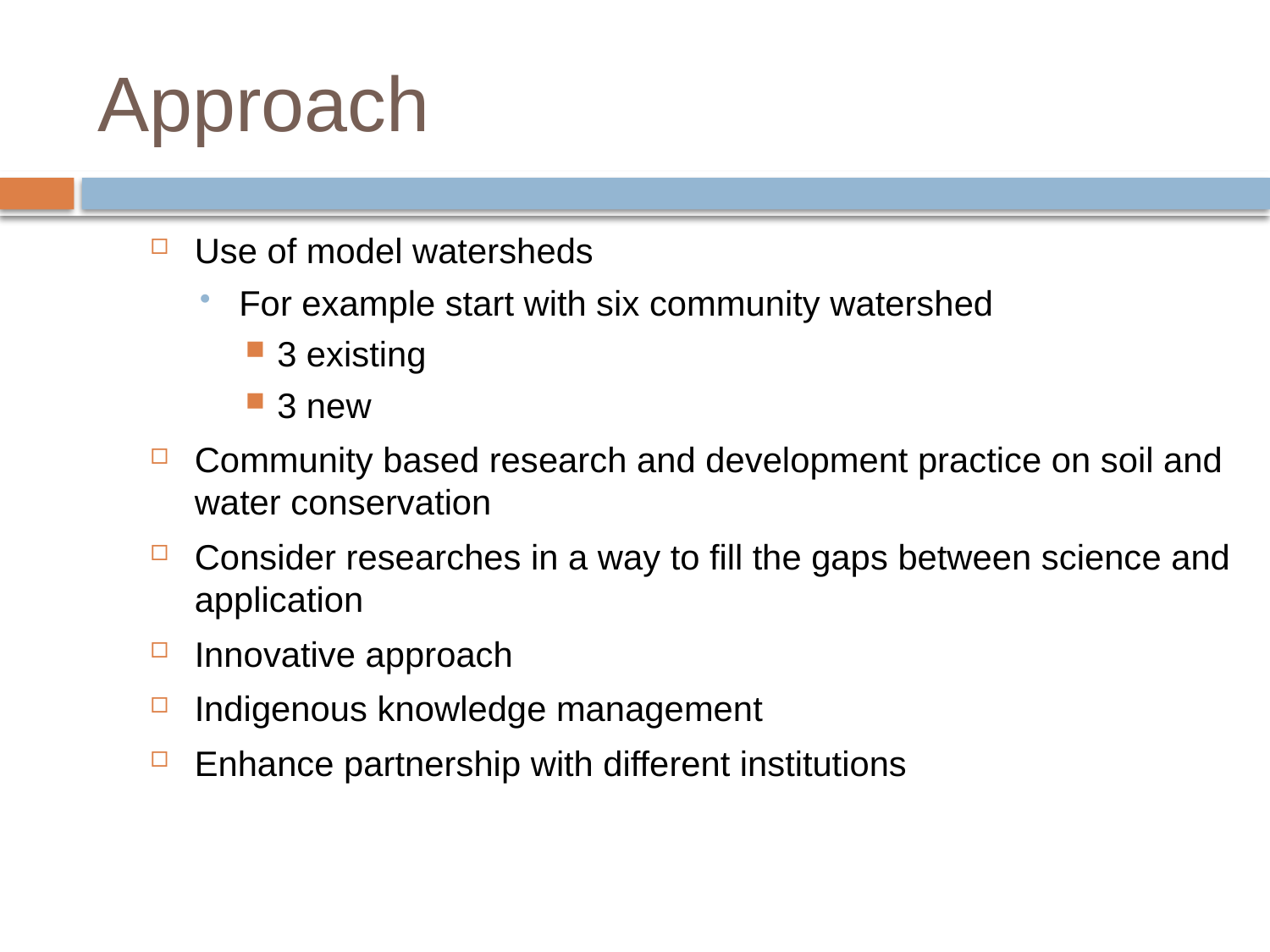

# Approach
Use of model watersheds
For example start with six community watershed
3 existing
3 new
Community based research and development practice on soil and water conservation
Consider researches in a way to fill the gaps between science and application
Innovative approach
Indigenous knowledge management
Enhance partnership with different institutions